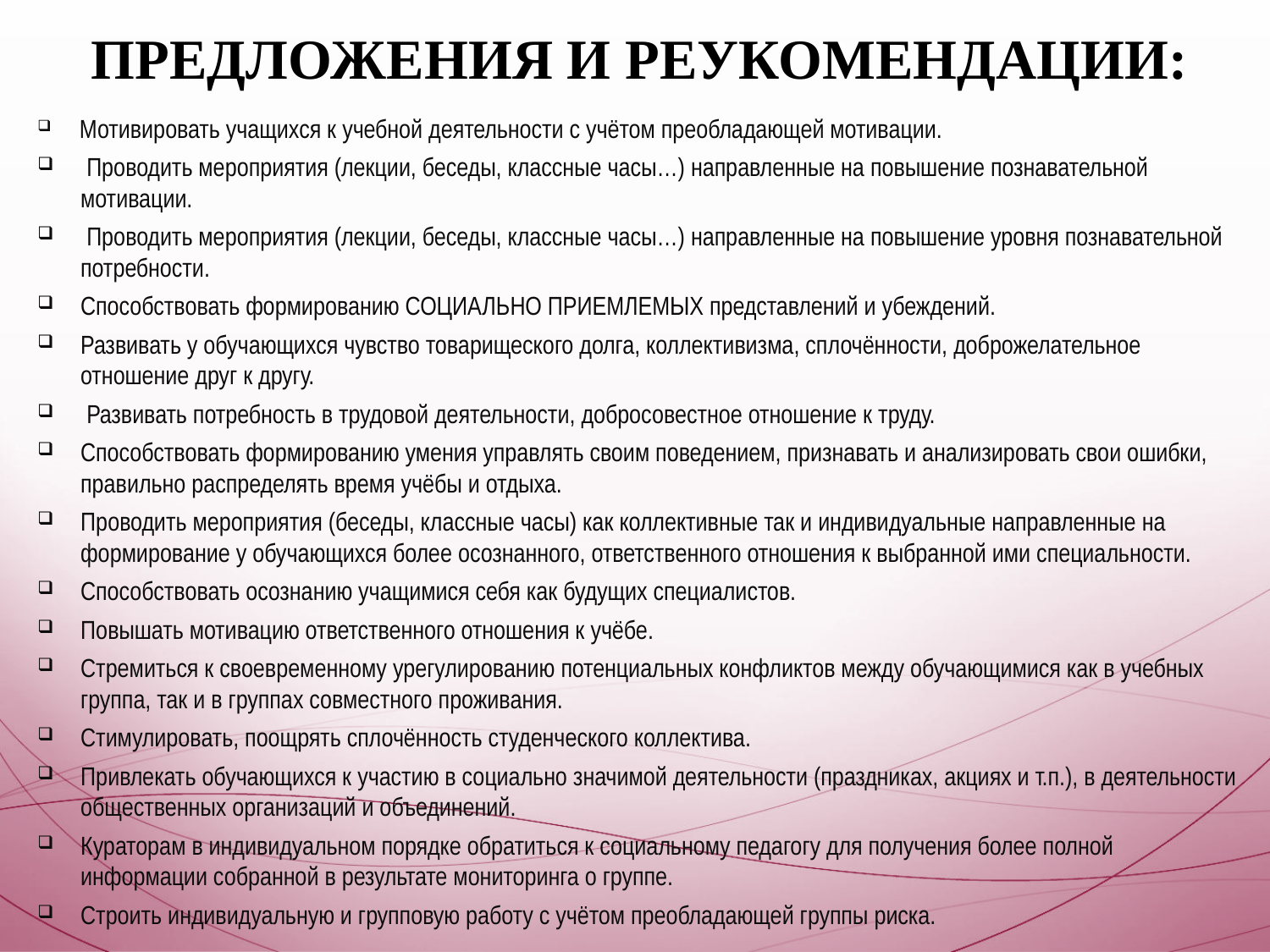

# Предложения И РЕУКОМЕНДАЦИИ:
 Мотивировать учащихся к учебной деятельности с учётом преобладающей мотивации.
 Проводить мероприятия (лекции, беседы, классные часы…) направленные на повышение познавательной мотивации.
 Проводить мероприятия (лекции, беседы, классные часы…) направленные на повышение уровня познавательной потребности.
Способствовать формированию СОЦИАЛЬНО ПРИЕМЛЕМЫХ представлений и убеждений.
Развивать у обучающихся чувство товарищеского долга, коллективизма, сплочённости, доброжелательное отношение друг к другу.
 Развивать потребность в трудовой деятельности, добросовестное отношение к труду.
Способствовать формированию умения управлять своим поведением, признавать и анализировать свои ошибки, правильно распределять время учёбы и отдыха.
Проводить мероприятия (беседы, классные часы) как коллективные так и индивидуальные направленные на формирование у обучающихся более осознанного, ответственного отношения к выбранной ими специальности.
Способствовать осознанию учащимися себя как будущих специалистов.
Повышать мотивацию ответственного отношения к учёбе.
Стремиться к своевременному урегулированию потенциальных конфликтов между обучающимися как в учебных группа, так и в группах совместного проживания.
Стимулировать, поощрять сплочённость студенческого коллектива.
Привлекать обучающихся к участию в социально значимой деятельности (праздниках, акциях и т.п.), в деятельности общественных организаций и объединений.
Кураторам в индивидуальном порядке обратиться к социальному педагогу для получения более полной информации собранной в результате мониторинга о группе.
Строить индивидуальную и групповую работу с учётом преобладающей группы риска.